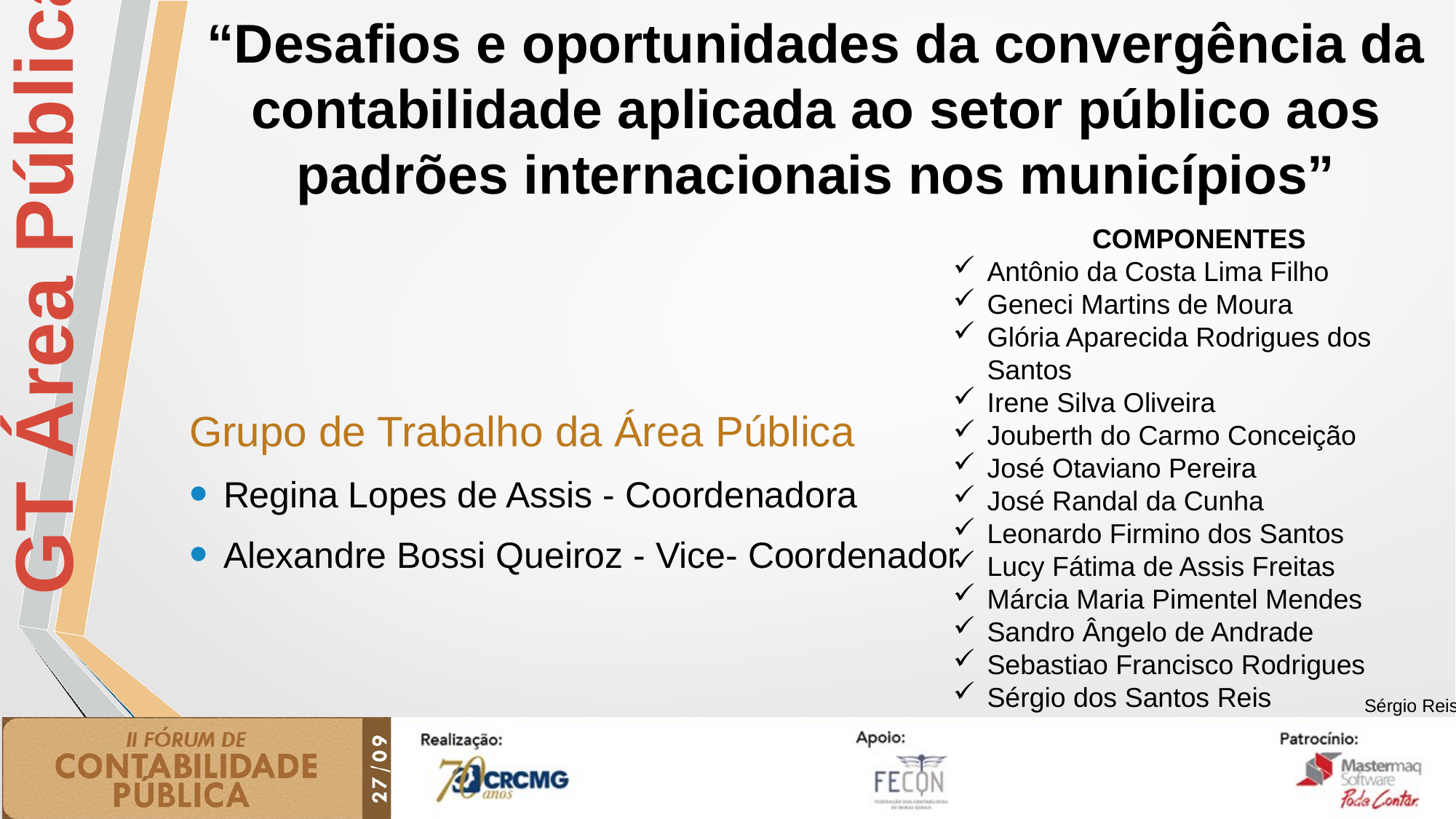

# “Desafios e oportunidades da convergência da contabilidade aplicada ao setor público aos padrões internacionais nos municípios”
COMPONENTES
Antônio da Costa Lima Filho
Geneci Martins de Moura
Glória Aparecida Rodrigues dos Santos
Irene Silva Oliveira
Jouberth do Carmo Conceição
José Otaviano Pereira
José Randal da Cunha
Leonardo Firmino dos Santos
Lucy Fátima de Assis Freitas
Márcia Maria Pimentel Mendes
Sandro Ângelo de Andrade
Sebastiao Francisco Rodrigues
Sérgio dos Santos Reis
Grupo de Trabalho da Área Pública
Regina Lopes de Assis - Coordenadora
Alexandre Bossi Queiroz - Vice- Coordenador